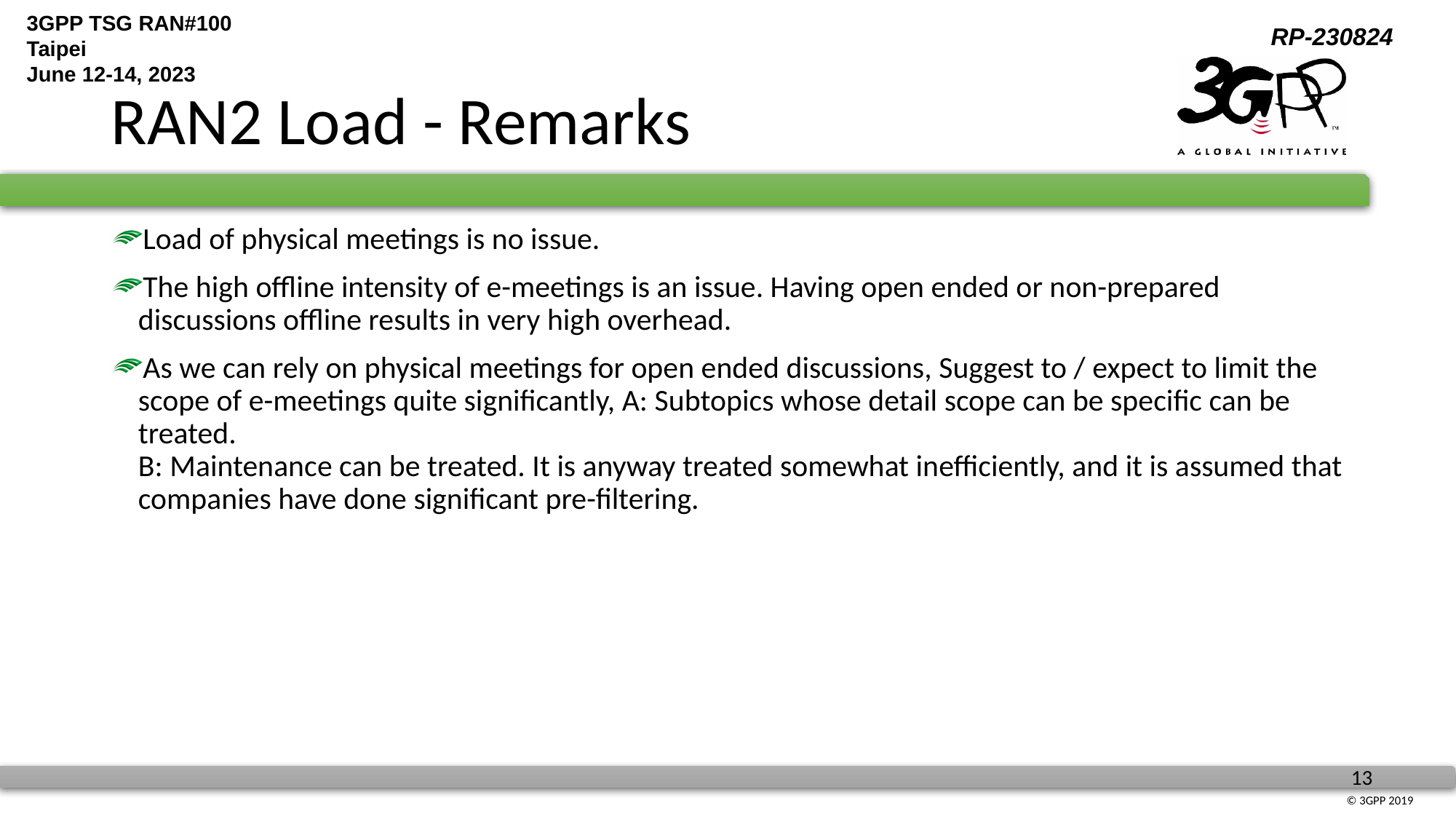

# RAN2 Load - Remarks
Load of physical meetings is no issue.
The high offline intensity of e-meetings is an issue. Having open ended or non-prepared discussions offline results in very high overhead.
As we can rely on physical meetings for open ended discussions, Suggest to / expect to limit the scope of e-meetings quite significantly, A: Subtopics whose detail scope can be specific can be treated.
B: Maintenance can be treated. It is anyway treated somewhat inefficiently, and it is assumed that companies have done significant pre-filtering.